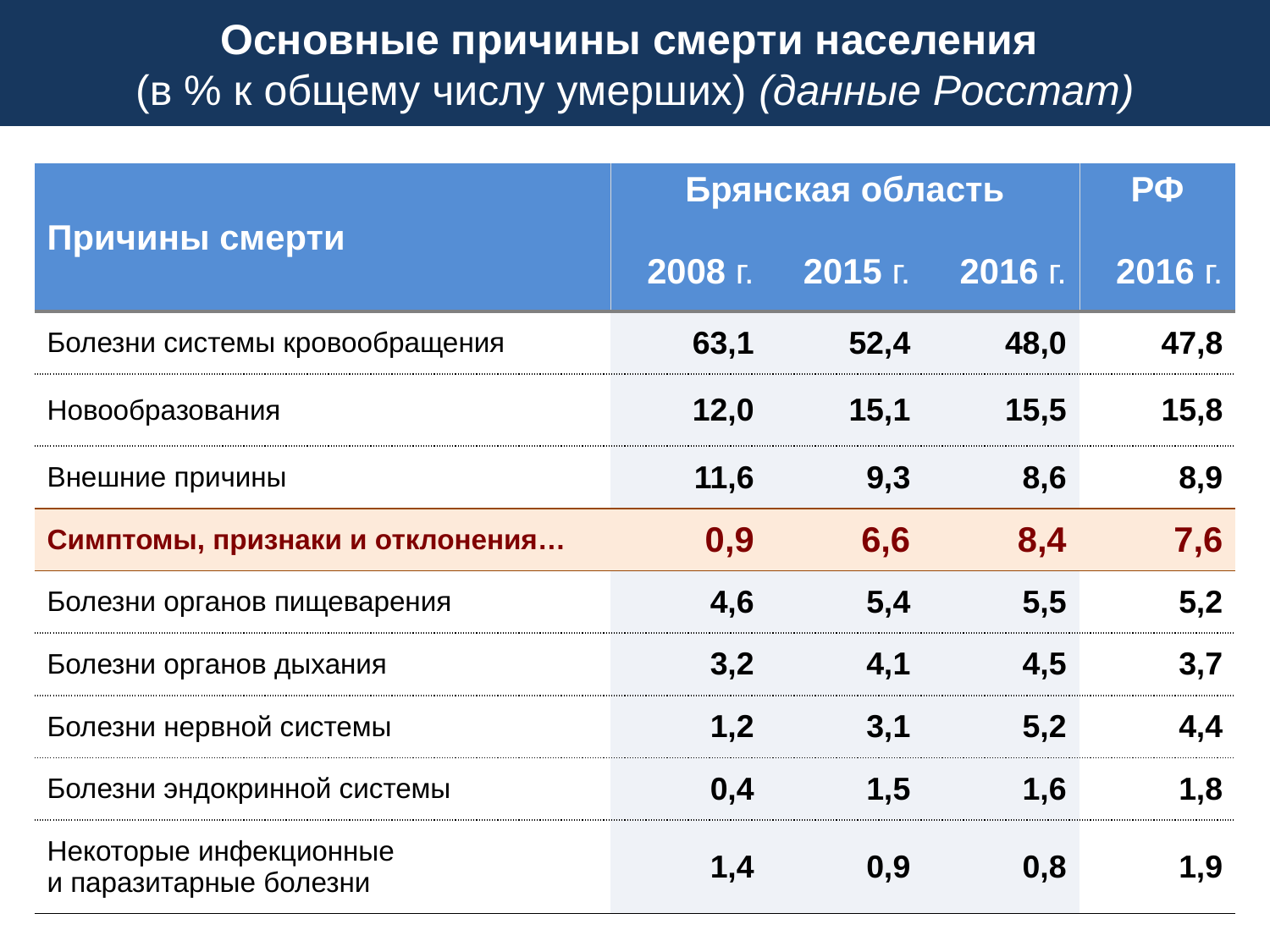

Основные причины смерти населения
(в % к общему числу умерших) (данные Росстат)
| Причины смерти | Брянская область |  |  | РФ |
| --- | --- | --- | --- | --- |
|  | 2008 г. | 2015 г. | 2016 г. | 2016 г. |
| Болезни системы кровообращения | 63,1 | 52,4 | 48,0 | 47,8 |
| Новообразования | 12,0 | 15,1 | 15,5 | 15,8 |
| Внешние причины | 11,6 | 9,3 | 8,6 | 8,9 |
| Симптомы, признаки и отклонения… | 0,9 | 6,6 | 8,4 | 7,6 |
| Болезни органов пищеварения | 4,6 | 5,4 | 5,5 | 5,2 |
| Болезни органов дыхания | 3,2 | 4,1 | 4,5 | 3,7 |
| Болезни нервной системы | 1,2 | 3,1 | 5,2 | 4,4 |
| Болезни эндокринной системы | 0,4 | 1,5 | 1,6 | 1,8 |
| Некоторые инфекционные и паразитарные болезни | 1,4 | 0,9 | 0,8 | 1,9 |